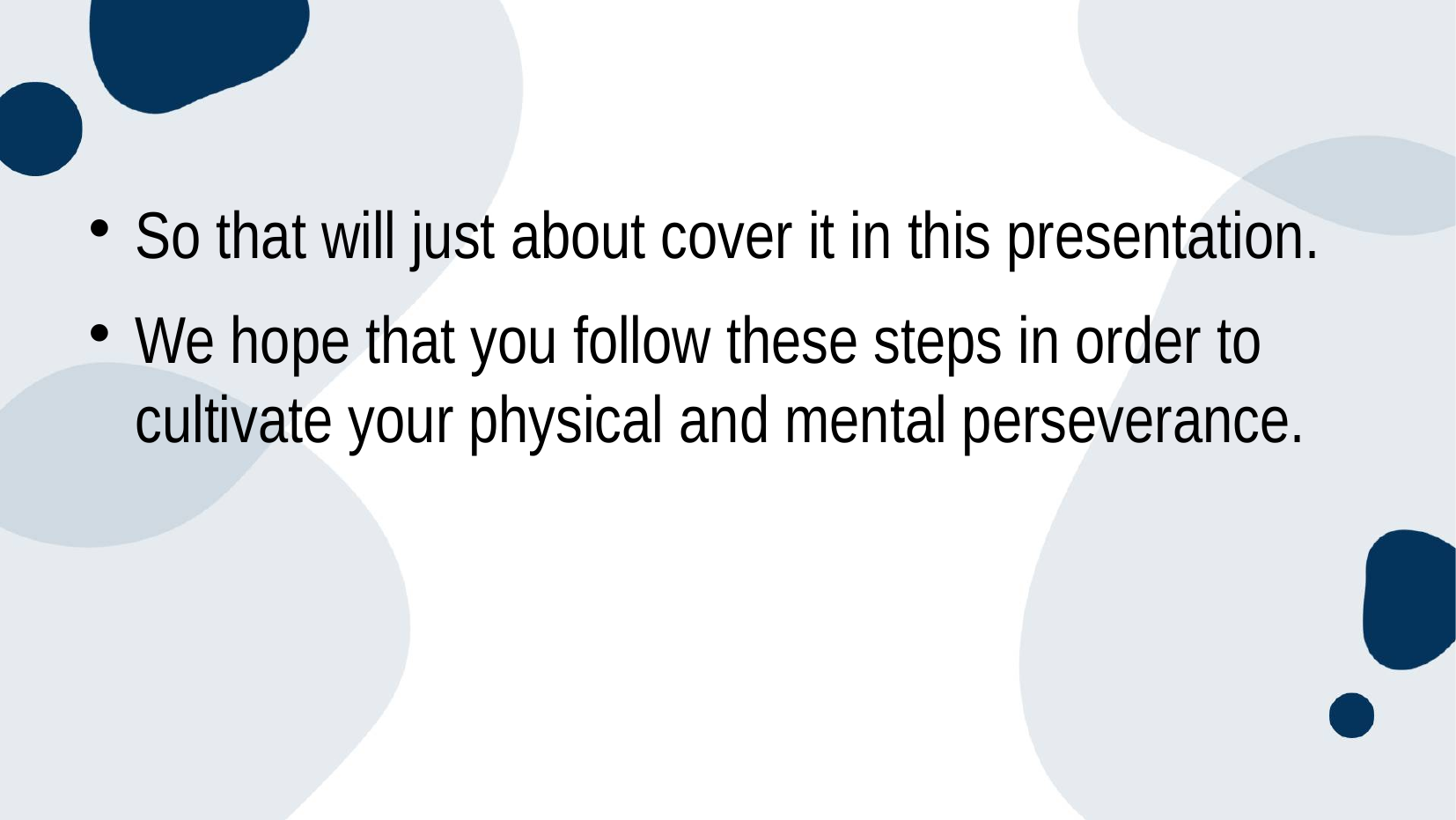

#
So that will just about cover it in this presentation.
We hope that you follow these steps in order to cultivate your physical and mental perseverance.